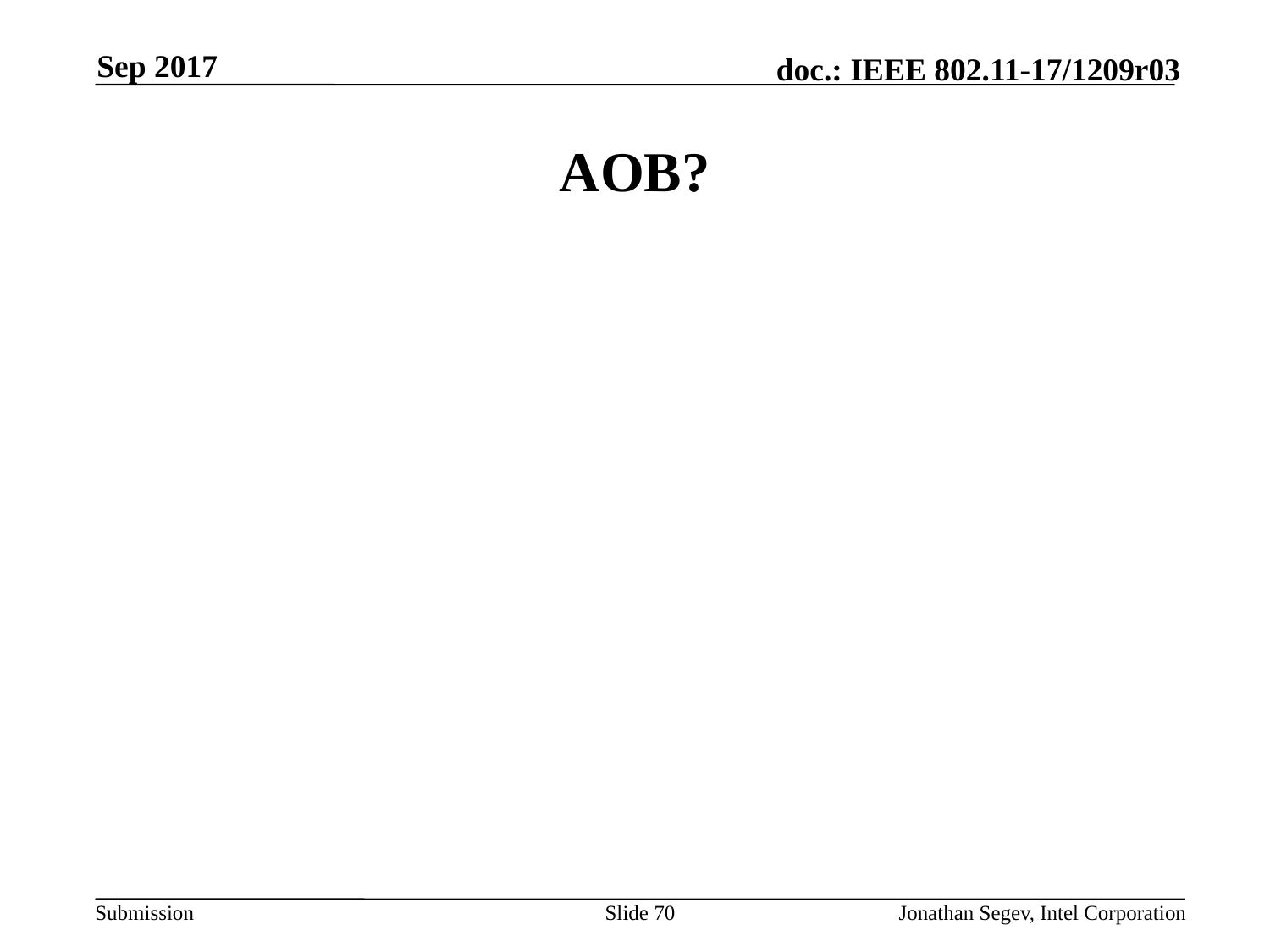

Sep 2017
# AOB?

Slide 70
Jonathan Segev, Intel Corporation